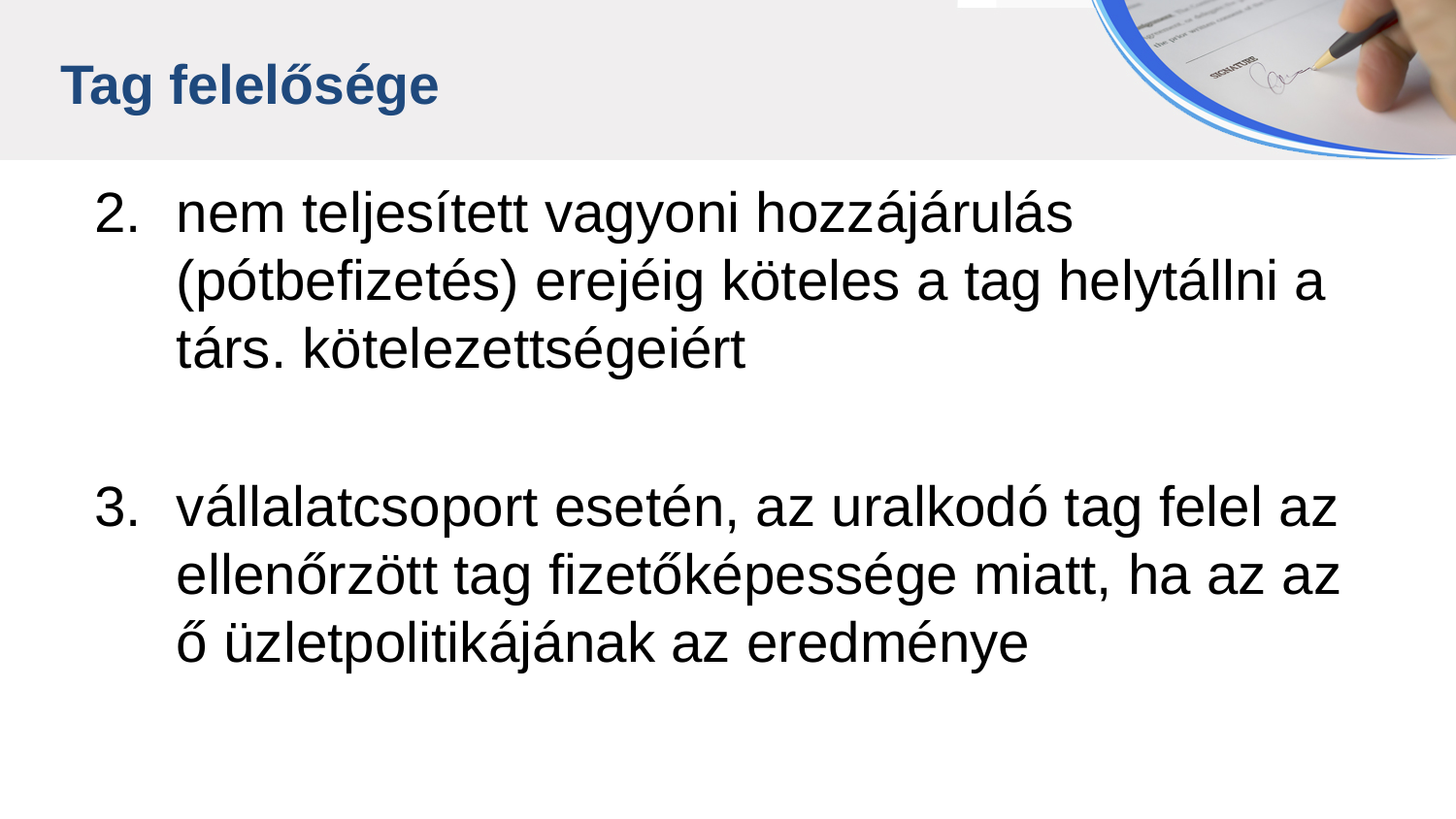

Tag felelősége
nem teljesített vagyoni hozzájárulás (pótbefizetés) erejéig köteles a tag helytállni a társ. kötelezettségeiért

vállalatcsoport esetén, az uralkodó tag felel az ellenőrzött tag fizetőképessége miatt, ha az az ő üzletpolitikájának az eredménye